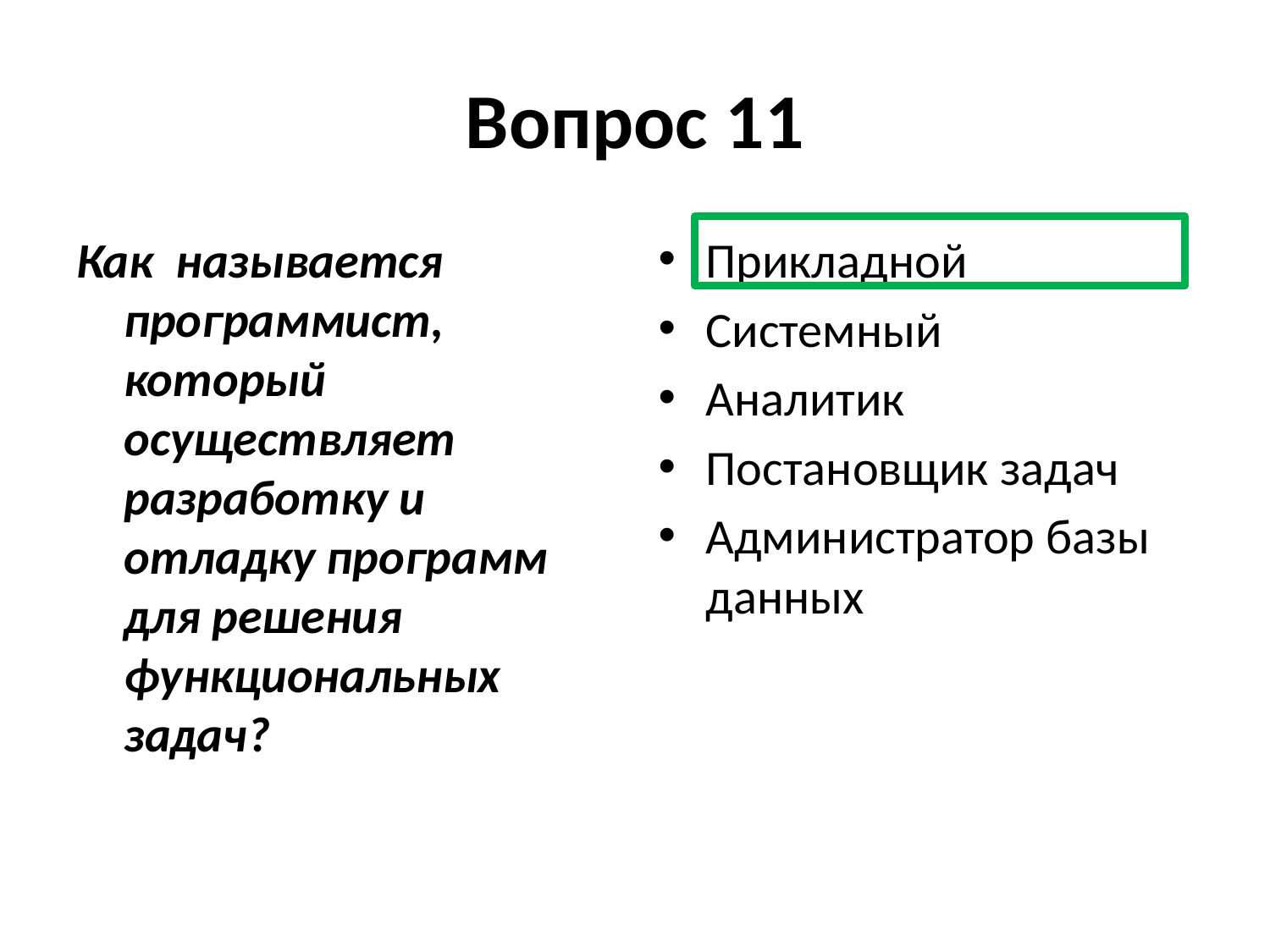

# Вопрос 11

Как  называется программист, который  осуществляет разработку и отладку программ для решения функциональных задач?

Прикладной
Системный
Аналитик
Постановщик задач
Администратор базы данных